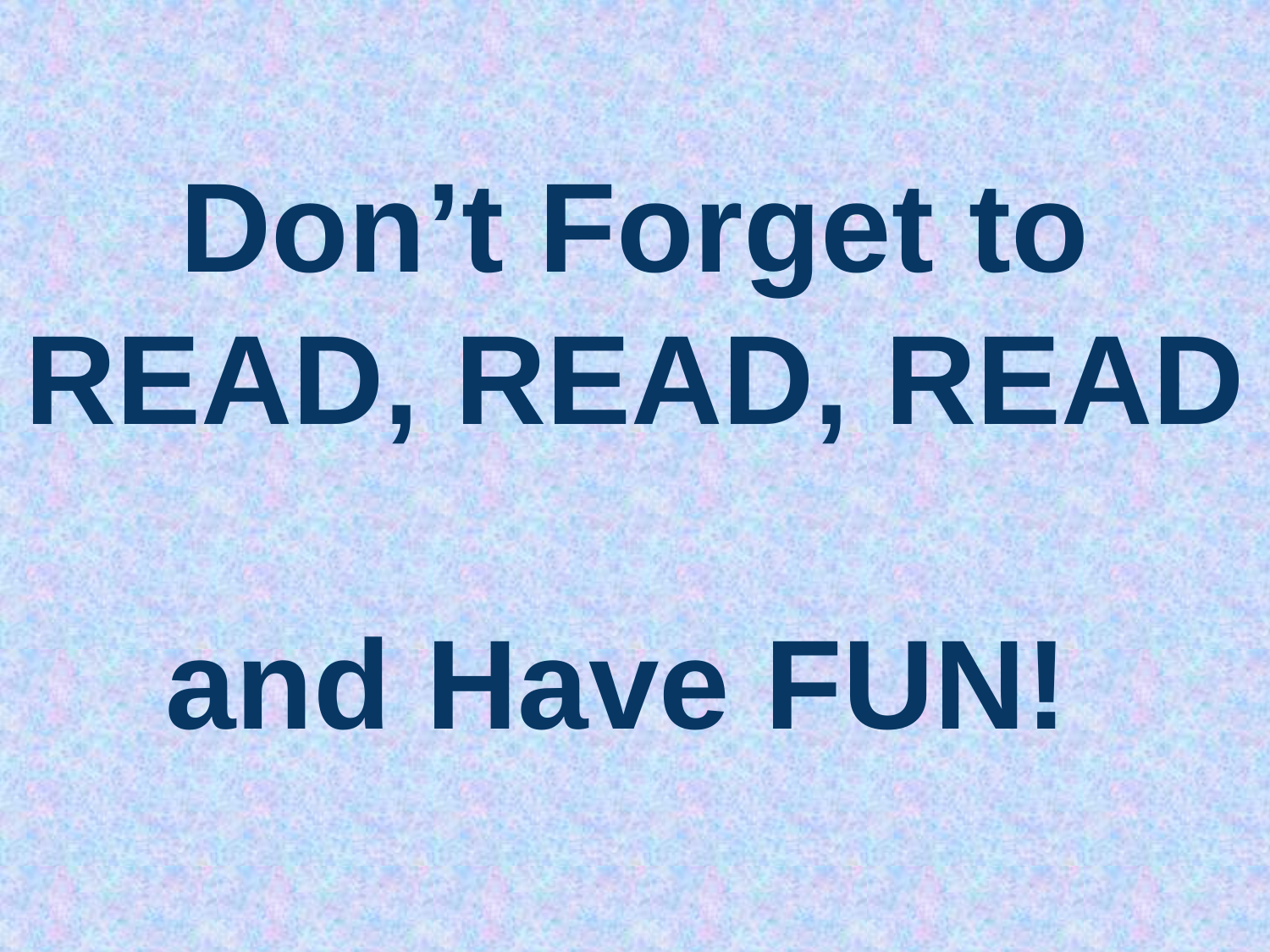

# Don’t Forget to READ, READ, READ and Have FUN!